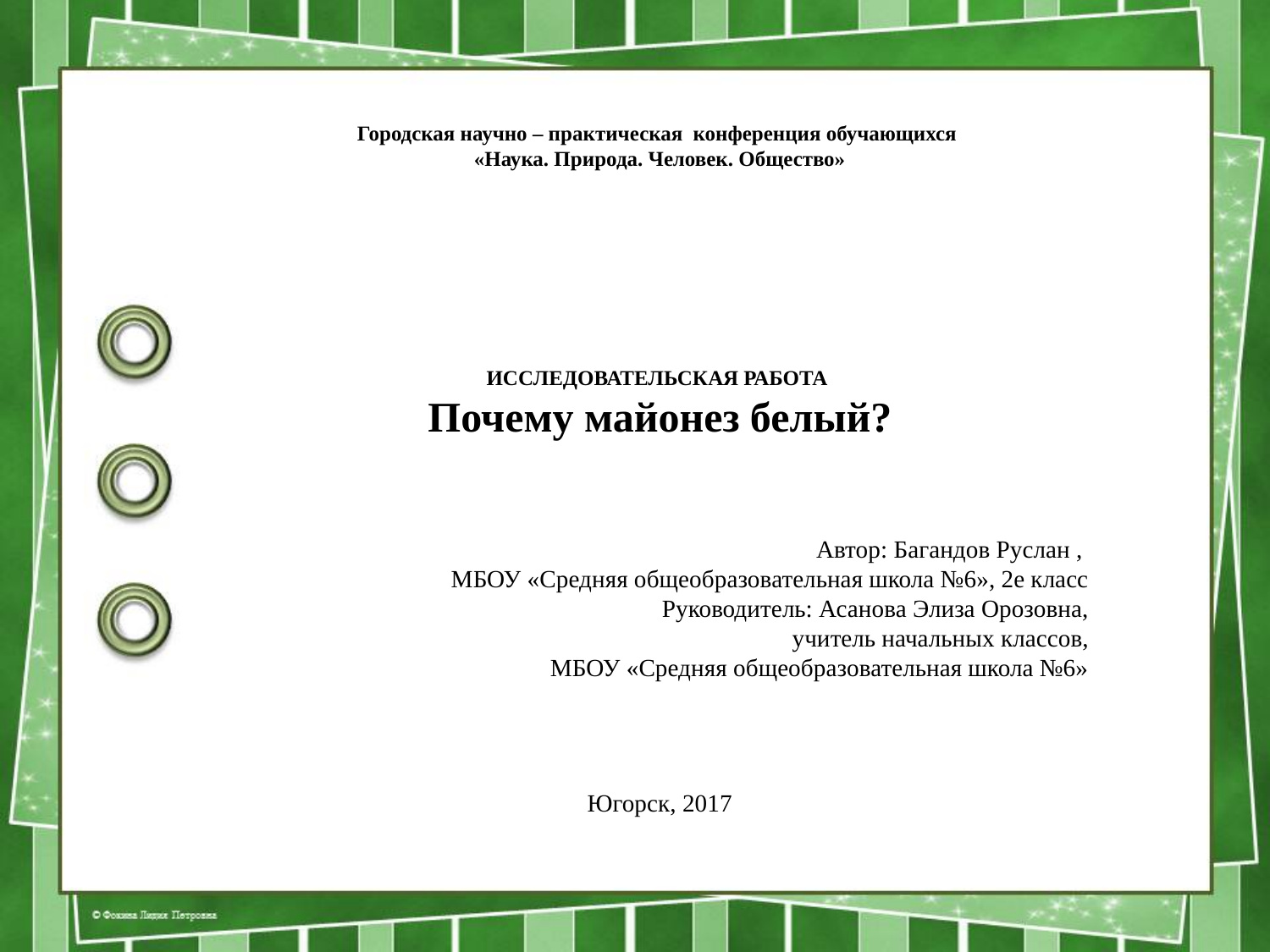

Городская научно – практическая  конференция обучающихся
«Наука. Природа. Человек. Общество»

ИССЛЕДОВАТЕЛЬСКАЯ РАБОТА
Почему майонез белый?

Автор: Багандов Руслан ,
МБОУ «Средняя общеобразовательная школа №6», 2е класс
Руководитель: Асанова Элиза Орозовна,
 учитель начальных классов,
 МБОУ «Средняя общеобразовательная школа №6»

Югорск, 2017